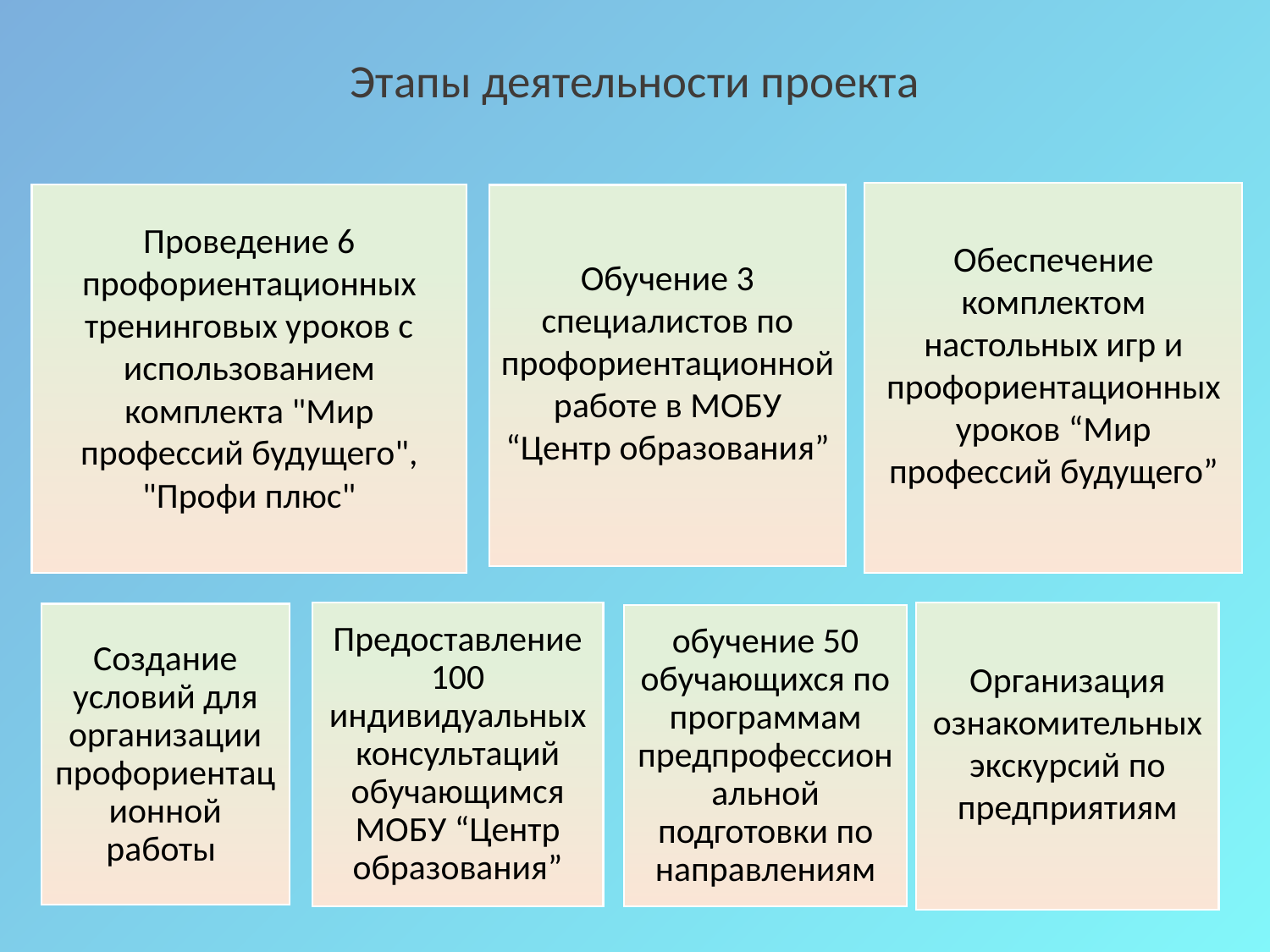

# Этапы деятельности проекта
Проведение 6 профориентационных тренинговых уроков с использованием комплекта "Мир профессий будущего", "Профи плюс"

Обучение 3 специалистов по профориентационной работе в МОБУ “Центр образования”

Обеспечение комплектом настольных игр и профориентационных уроков “Мир профессий будущего”

Организация ознакомительных экскурсий по предприятиям

Предоставление 100 индивидуальных консультаций обучающимся МОБУ “Центр образования”
обучение 50 обучающихся по программам предпрофессиональной подготовки по направлениям
Создание условий для организации профориентационной работы